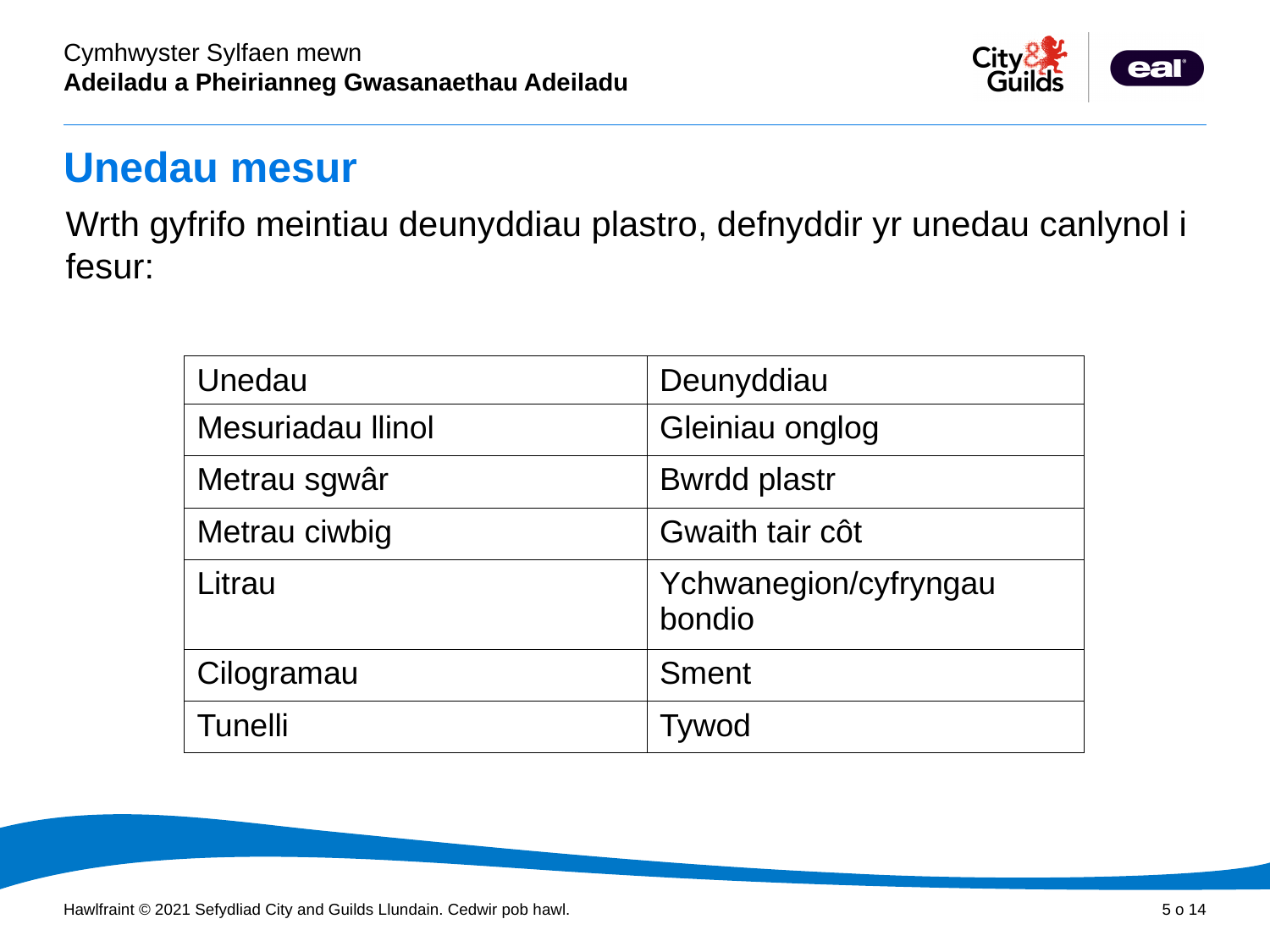

# Unedau mesur
Wrth gyfrifo meintiau deunyddiau plastro, defnyddir yr unedau canlynol i fesur:
| Unedau | Deunyddiau |
| --- | --- |
| Mesuriadau llinol | Gleiniau onglog |
| Metrau sgwâr | Bwrdd plastr |
| Metrau ciwbig | Gwaith tair côt |
| Litrau | Ychwanegion/cyfryngau bondio |
| Cilogramau | Sment |
| Tunelli | Tywod |